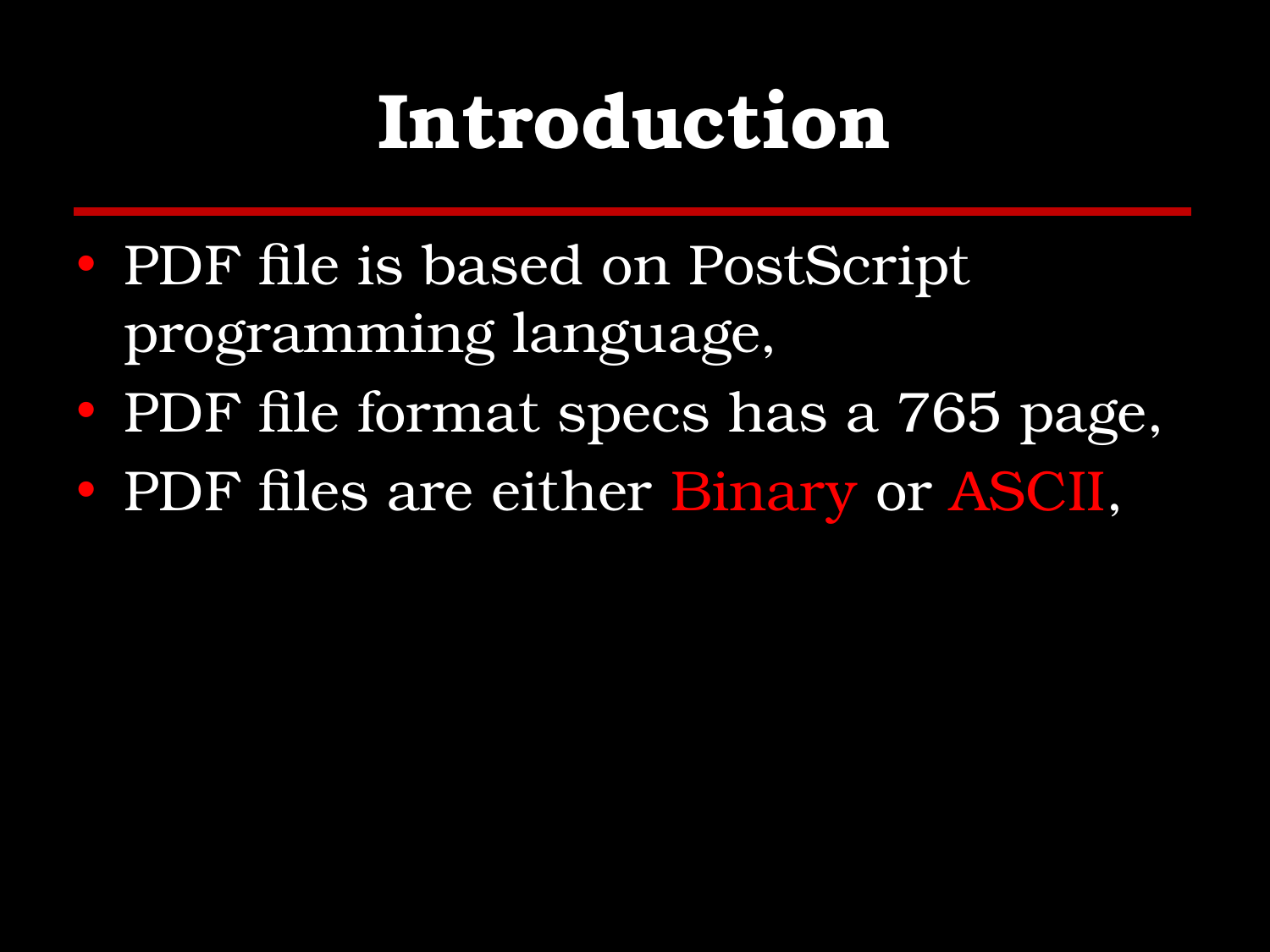

# Introduction
PDF file is based on PostScript programming language,
PDF file format specs has a 765 page,
PDF files are either Binary or ASCII,